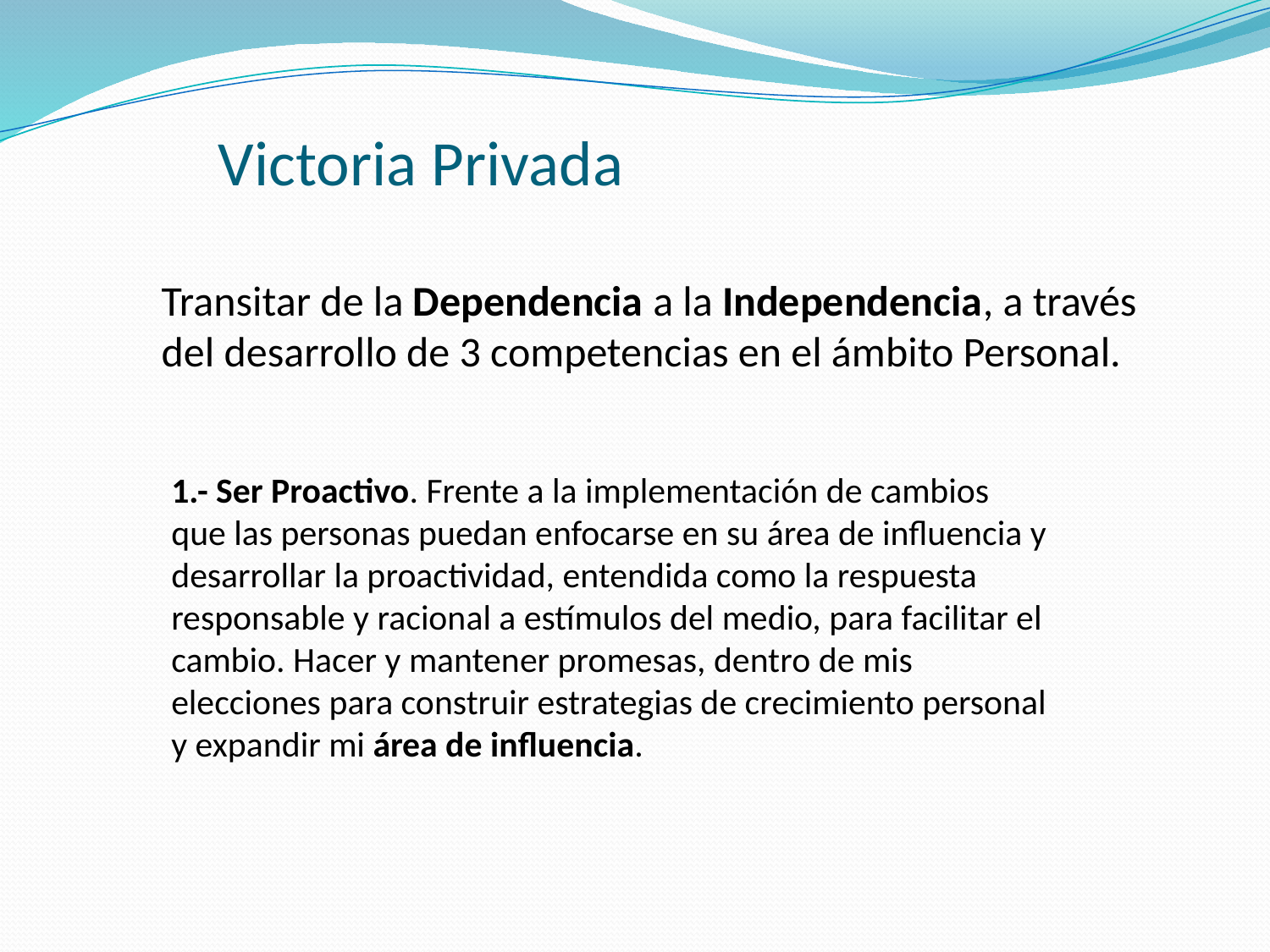

# Victoria Privada
Transitar de la Dependencia a la Independencia, a través del desarrollo de 3 competencias en el ámbito Personal.
1.- Ser Proactivo. Frente a la implementación de cambios que las personas puedan enfocarse en su área de influencia y desarrollar la proactividad, entendida como la respuesta responsable y racional a estímulos del medio, para facilitar el cambio. Hacer y mantener promesas, dentro de mis elecciones para construir estrategias de crecimiento personal y expandir mi área de influencia.